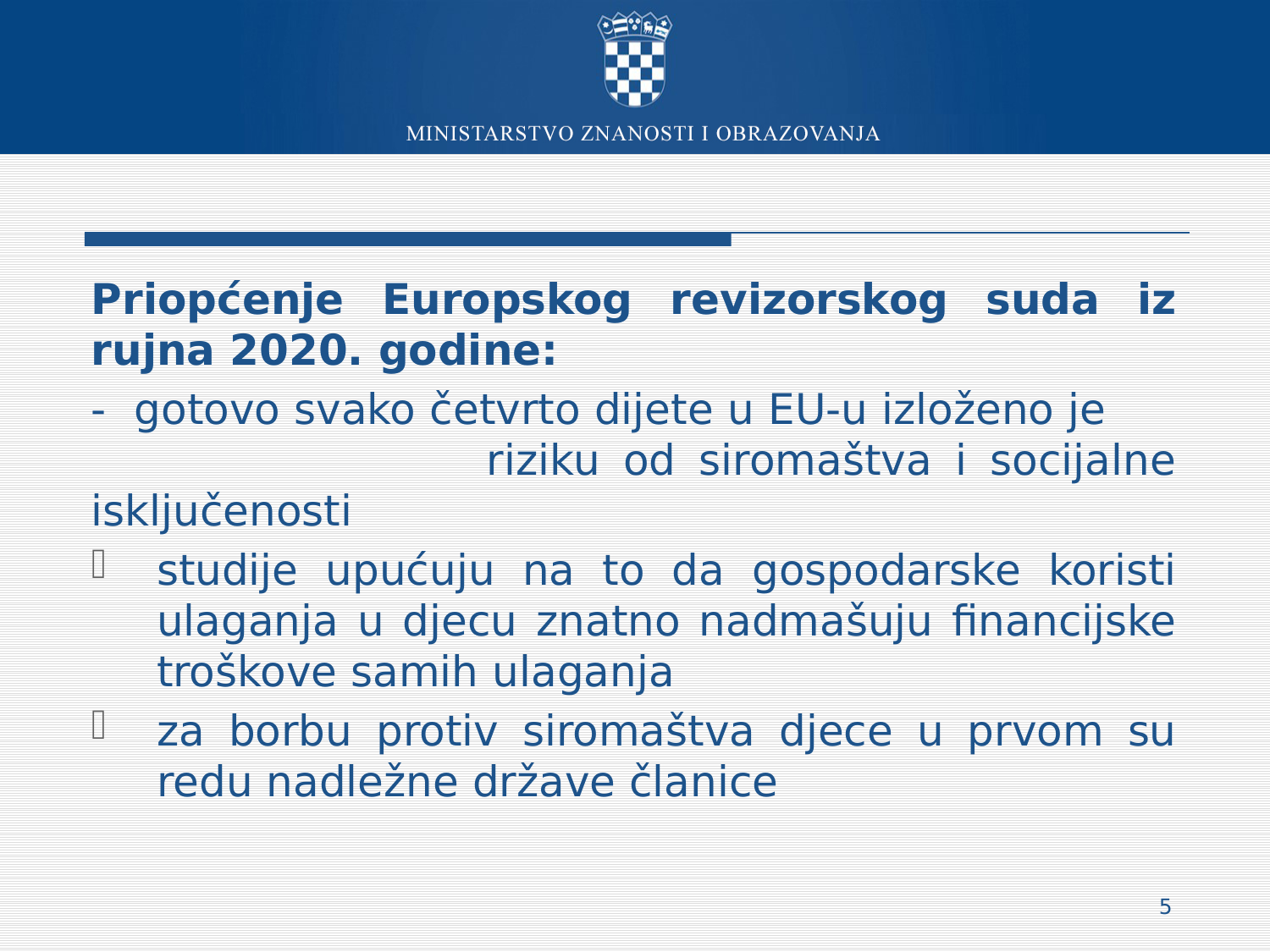

Priopćenje Europskog revizorskog suda iz rujna 2020. godine:
-  gotovo svako četvrto dijete u EU-u izloženo je                       riziku od siromaštva i socijalne isključenosti
studije upućuju na to da gospodarske koristi ulaganja u djecu znatno nadmašuju financijske troškove samih ulaganja
za borbu protiv siromaštva djece u prvom su redu nadležne države članice
5